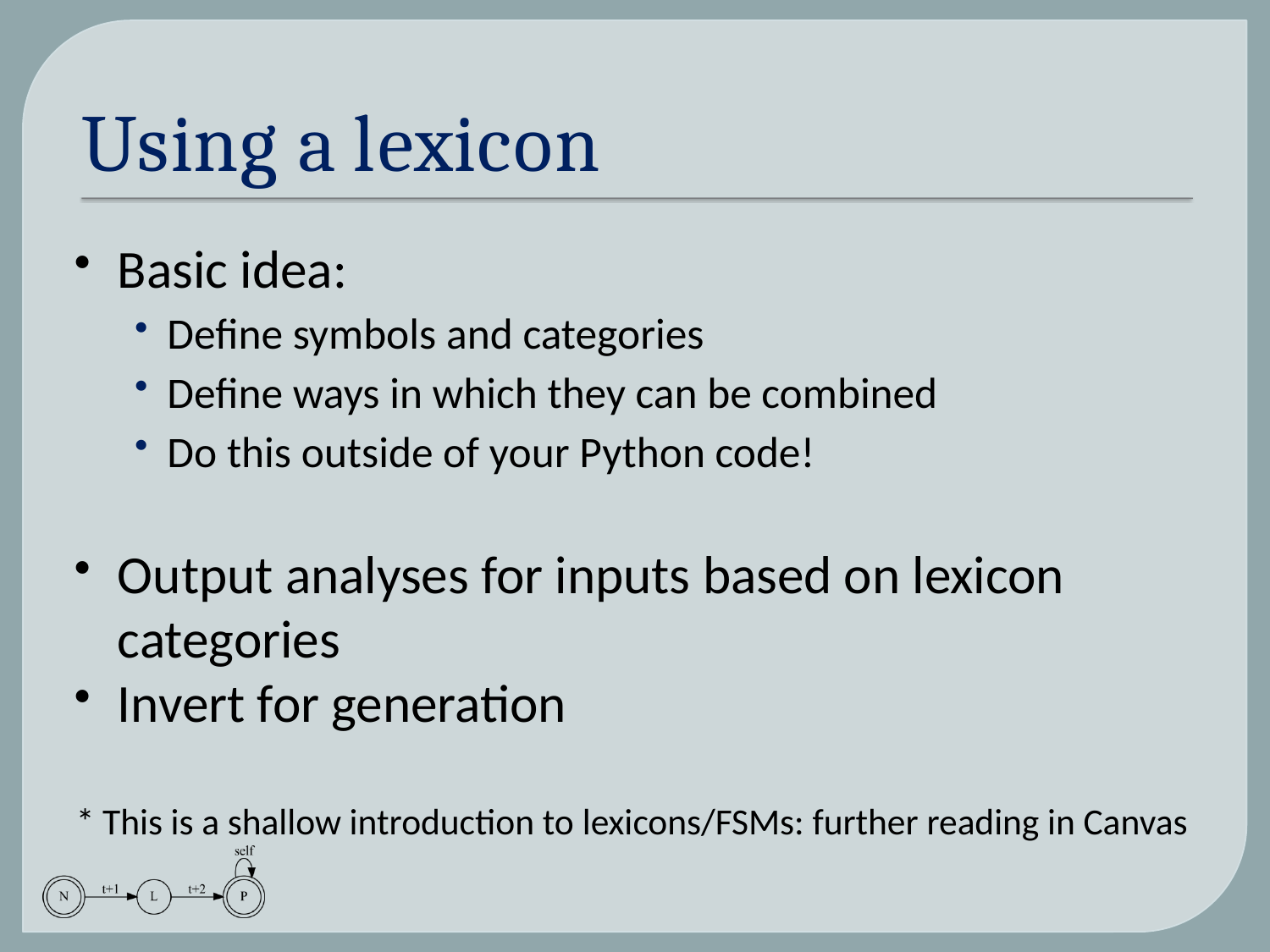

# Using a lexicon
Basic idea:
Define symbols and categories
Define ways in which they can be combined
Do this outside of your Python code!

Output analyses for inputs based on lexicon categories
Invert for generation

* This is a shallow introduction to lexicons/FSMs: further reading in Canvas